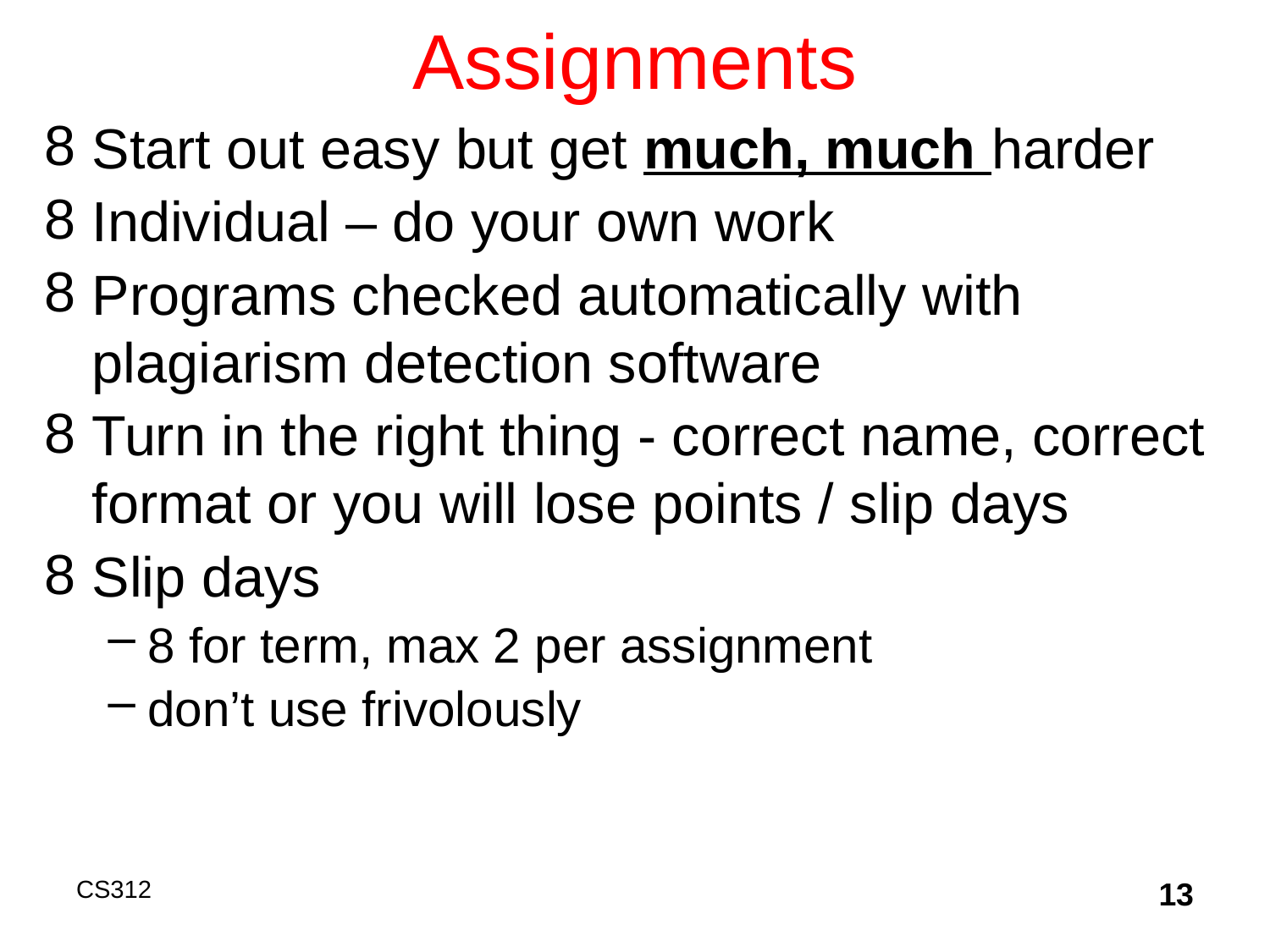

# Assignments
Start out easy but get much, much harder
Individual – do your own work
Programs checked automatically with plagiarism detection software
Turn in the right thing - correct name, correct format or you will lose points / slip days
Slip days
8 for term, max 2 per assignment
don’t use frivolously
CS312
13